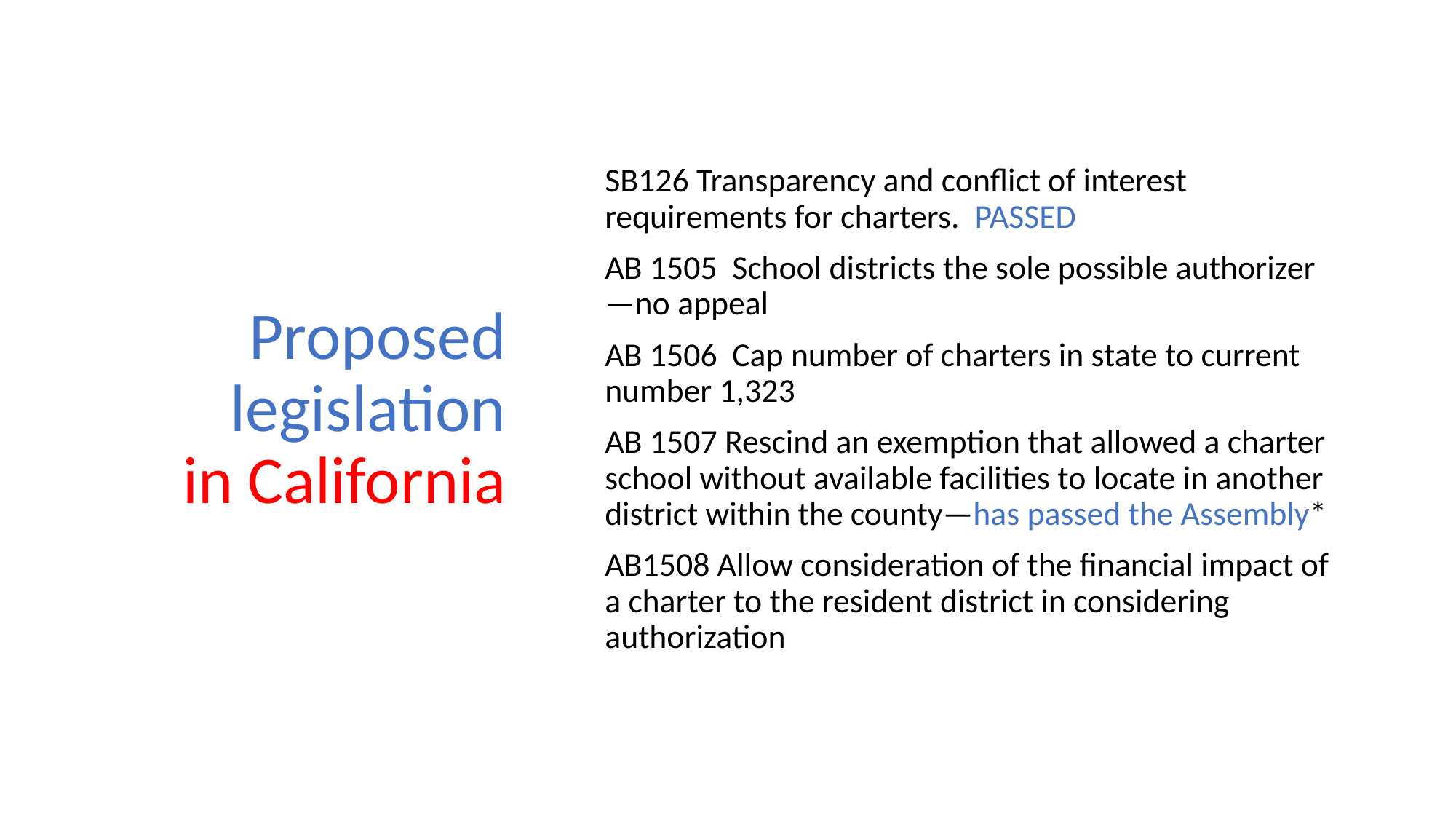

# Proposed legislation in California
SB126 Transparency and conflict of interest requirements for charters.  PASSED
AB 1505  School districts the sole possible authorizer—no appeal
AB 1506  Cap number of charters in state to current number 1,323
AB 1507 Rescind an exemption that allowed a charter school without available facilities to locate in another district within the county—has passed the Assembly*
AB1508 Allow consideration of the financial impact of a charter to the resident district in considering authorization